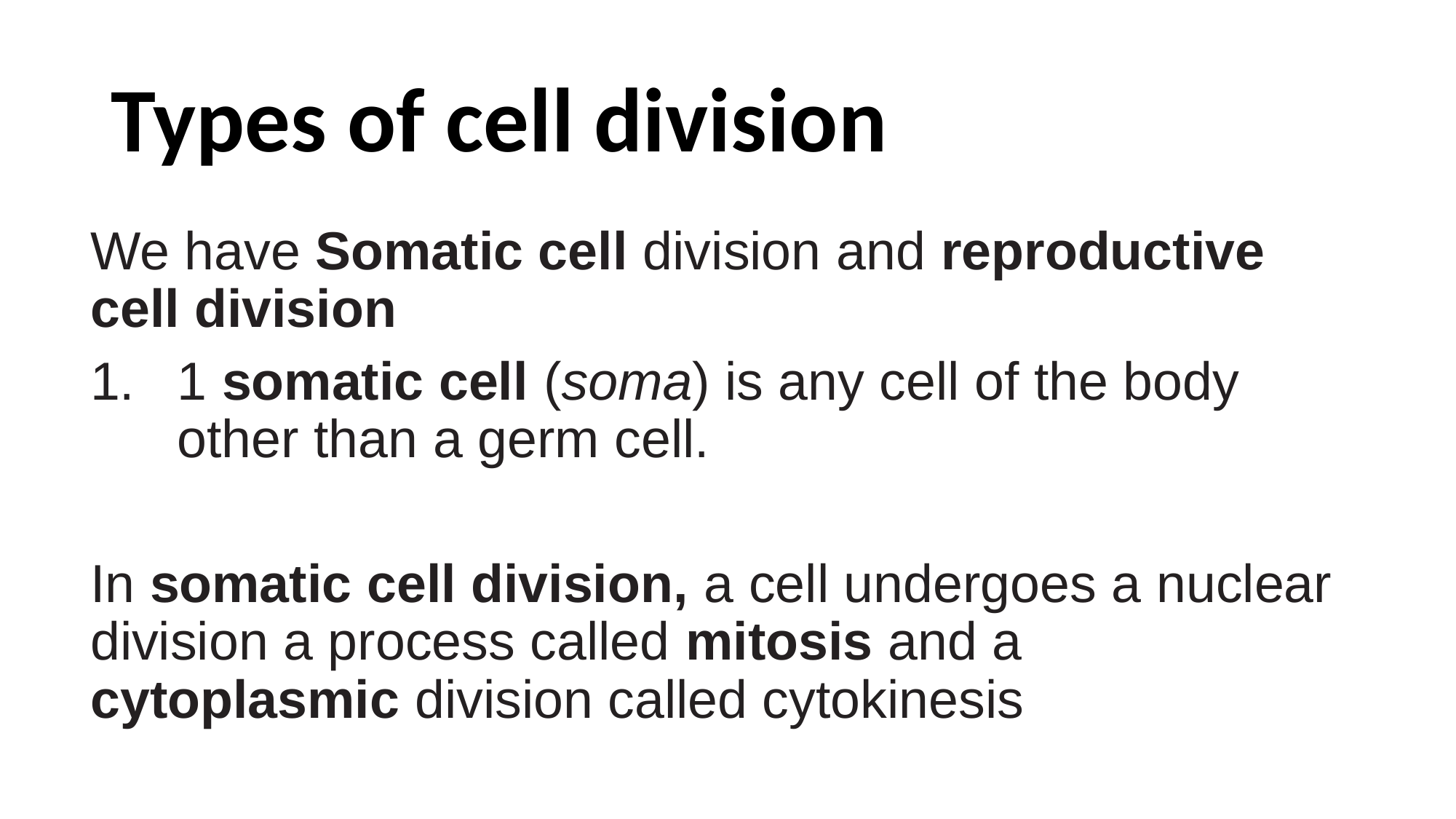

# Types of cell division
We have Somatic cell division and reproductive cell division
1 somatic cell (soma) is any cell of the body other than a germ cell.

In somatic cell division, a cell undergoes a nuclear division a process called mitosis and a cytoplasmic division called cytokinesis